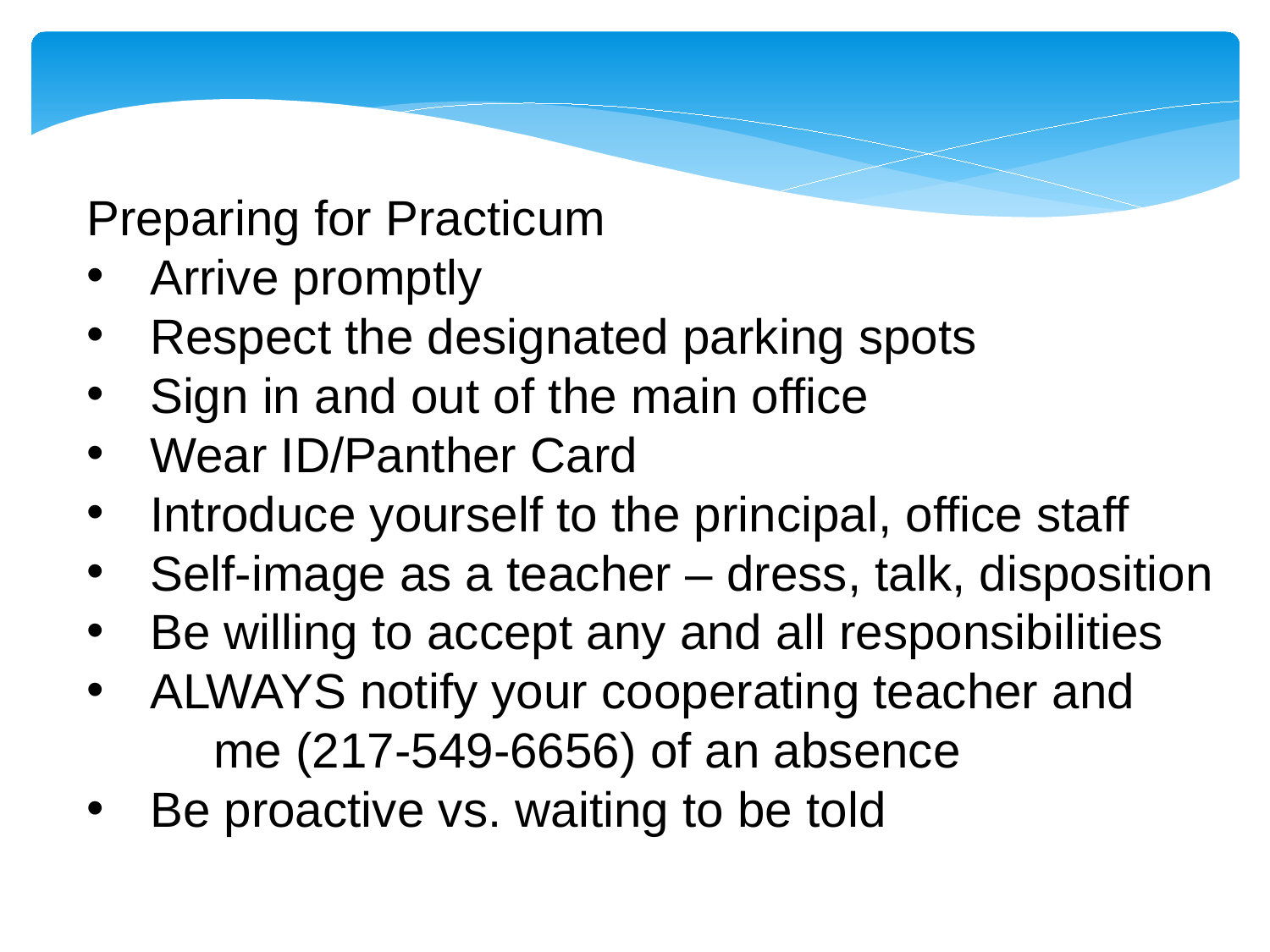

Preparing for Practicum
Arrive promptly
Respect the designated parking spots
Sign in and out of the main office
Wear ID/Panther Card
Introduce yourself to the principal, office staff
Self-image as a teacher – dress, talk, disposition
Be willing to accept any and all responsibilities
ALWAYS notify your cooperating teacher and
	me (217-549-6656) of an absence
Be proactive vs. waiting to be told